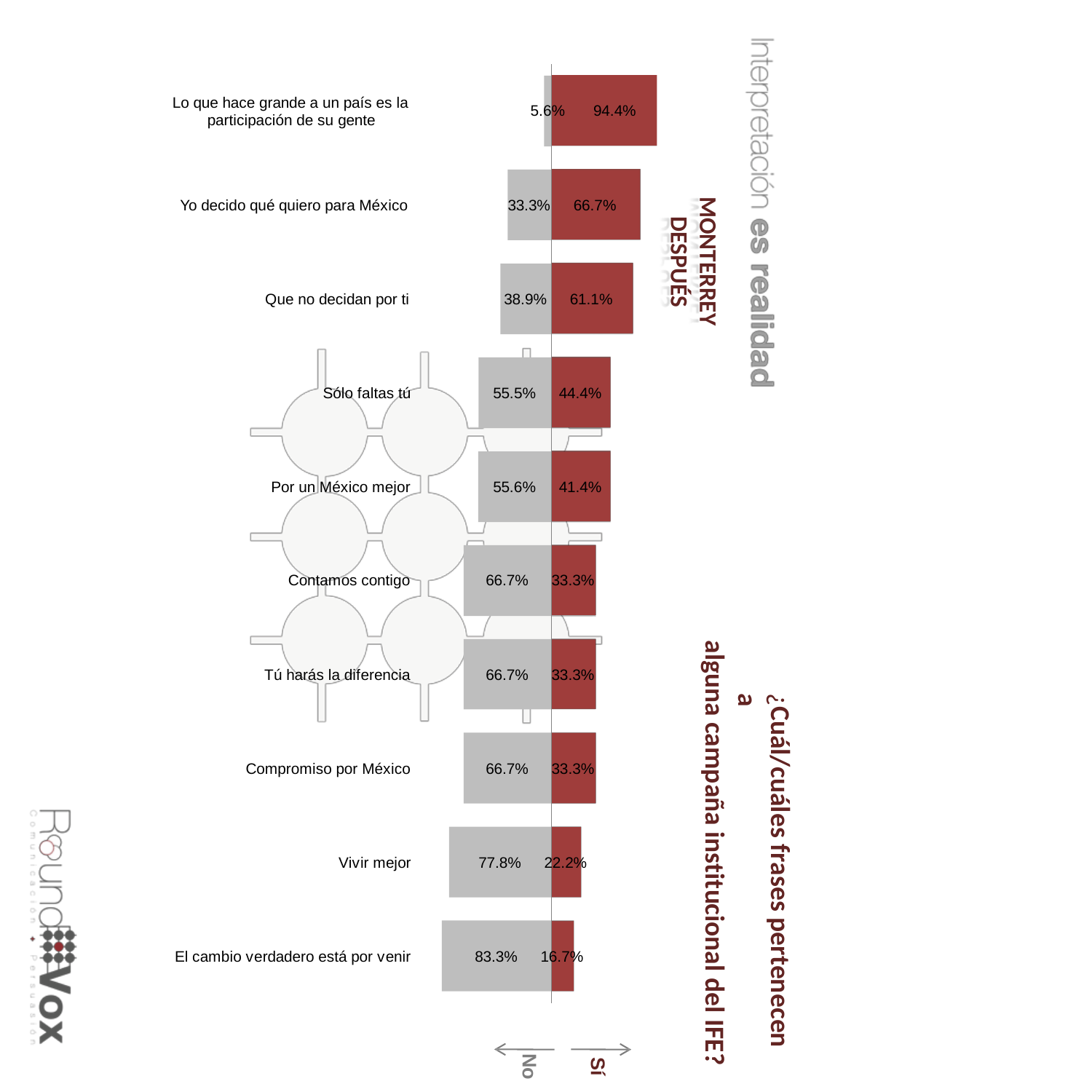

Lo que hace grande a un país es la participación de su gente
5.6%	94.4%

MONTERREY DESPUÉS
Yo decido qué quiero para México
33.3%
66.7%

Que no decidan por ti
38.9%
61.1%

Sólo faltas tú
55.5%
44.4%

Por un México mejor
55.6%
41.4%

Contamos contigo
66.7%
33.3%
¿Cuál/cuáles frases pertenecen a
alguna campaña institucional del IFE?

Tú harás la diferencia
66.7%
33.3%

Compromiso por México
66.7%
33.3%

Vivir mejor
77.8%
22.2%

El cambio verdadero está por venir
83.3%
16.7%

No
Sí